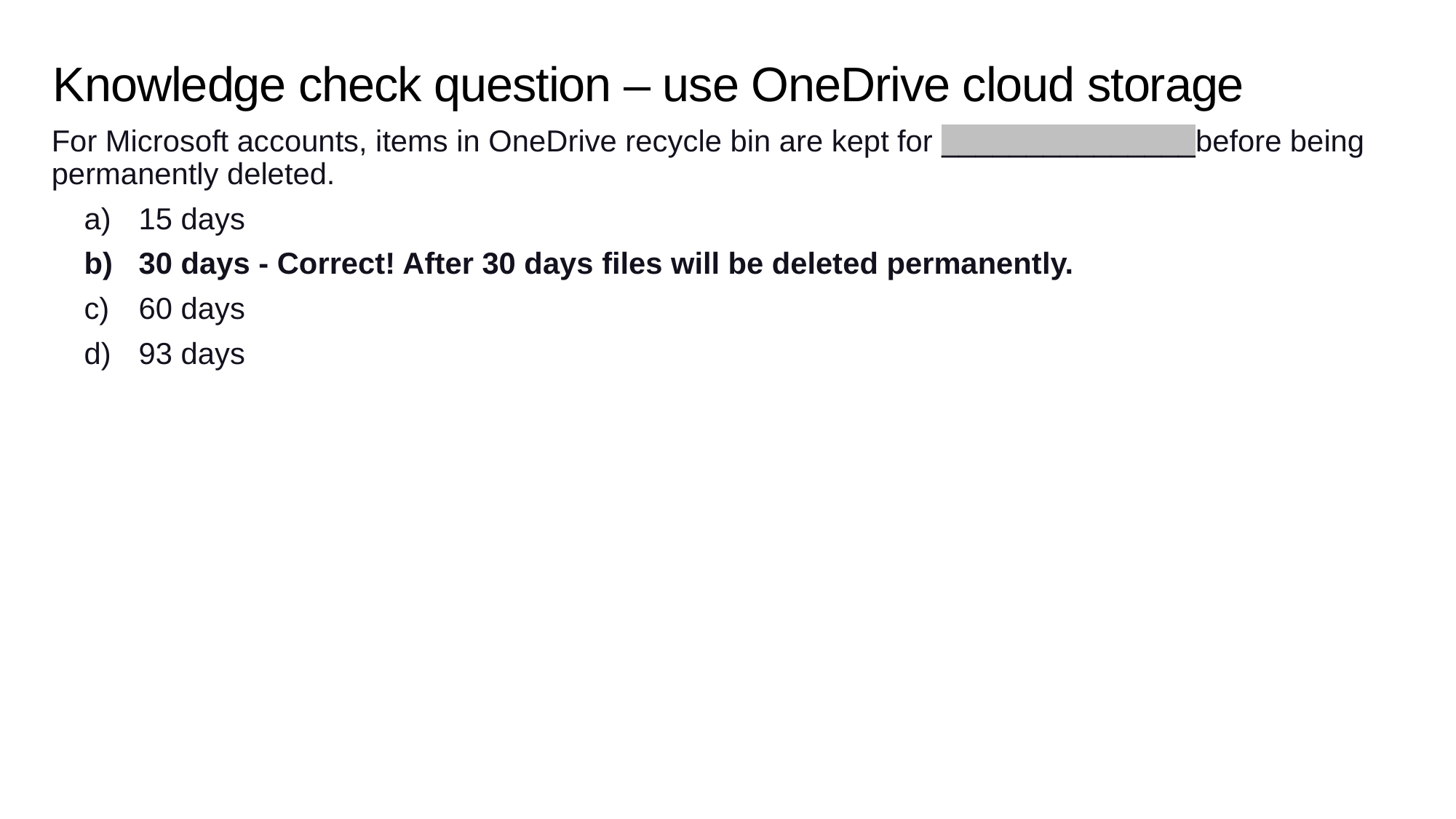

# Knowledge check question – use OneDrive cloud storage
For Microsoft accounts, items in OneDrive recycle bin are kept for _______________before being permanently deleted.
15 days
30 days - Correct! After 30 days files will be deleted permanently.
60 days
93 days